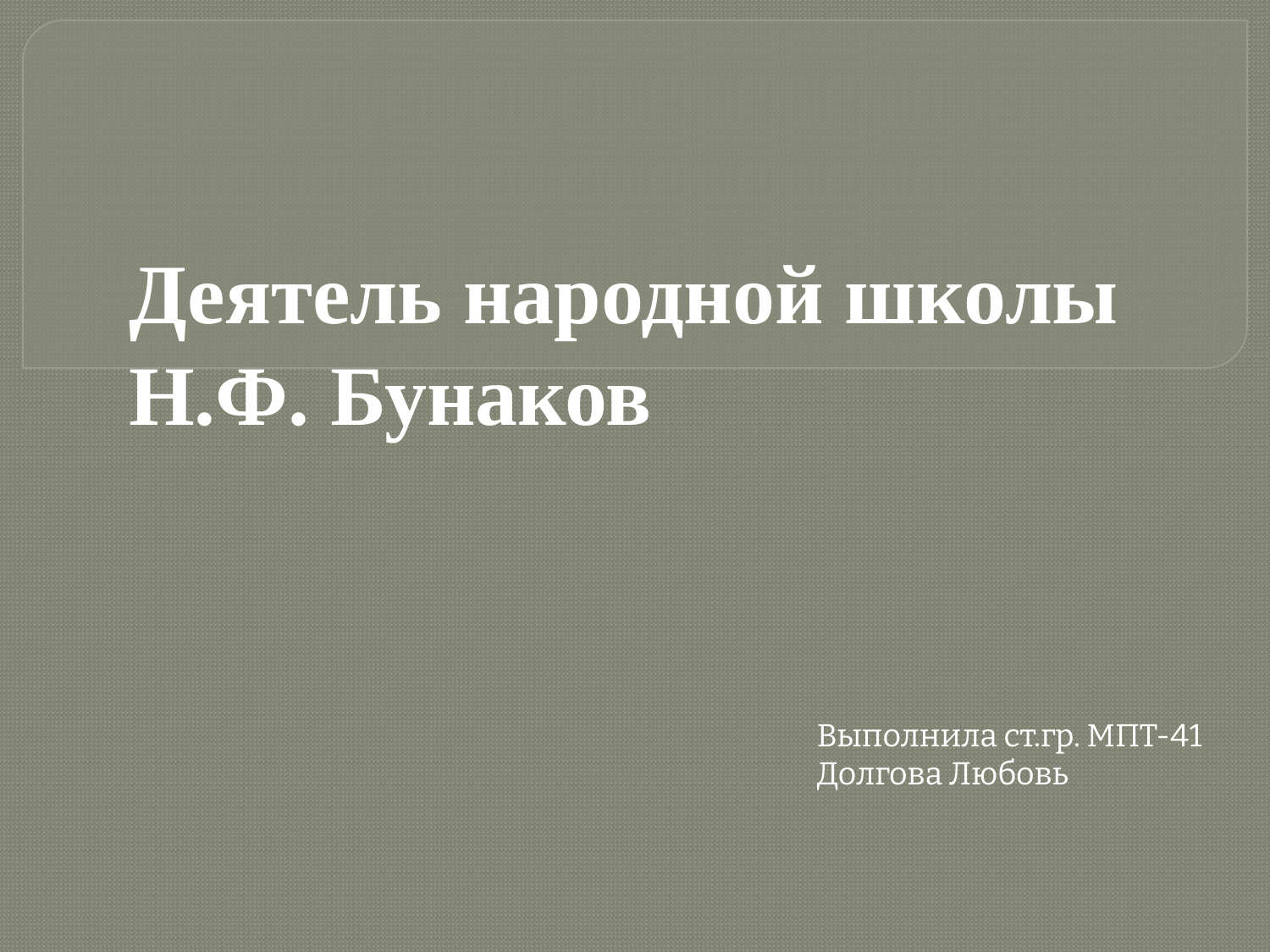

Деятель народной школы Н.Ф. Бунаков
Выполнила ст.гр. МПТ-41
Долгова Любовь